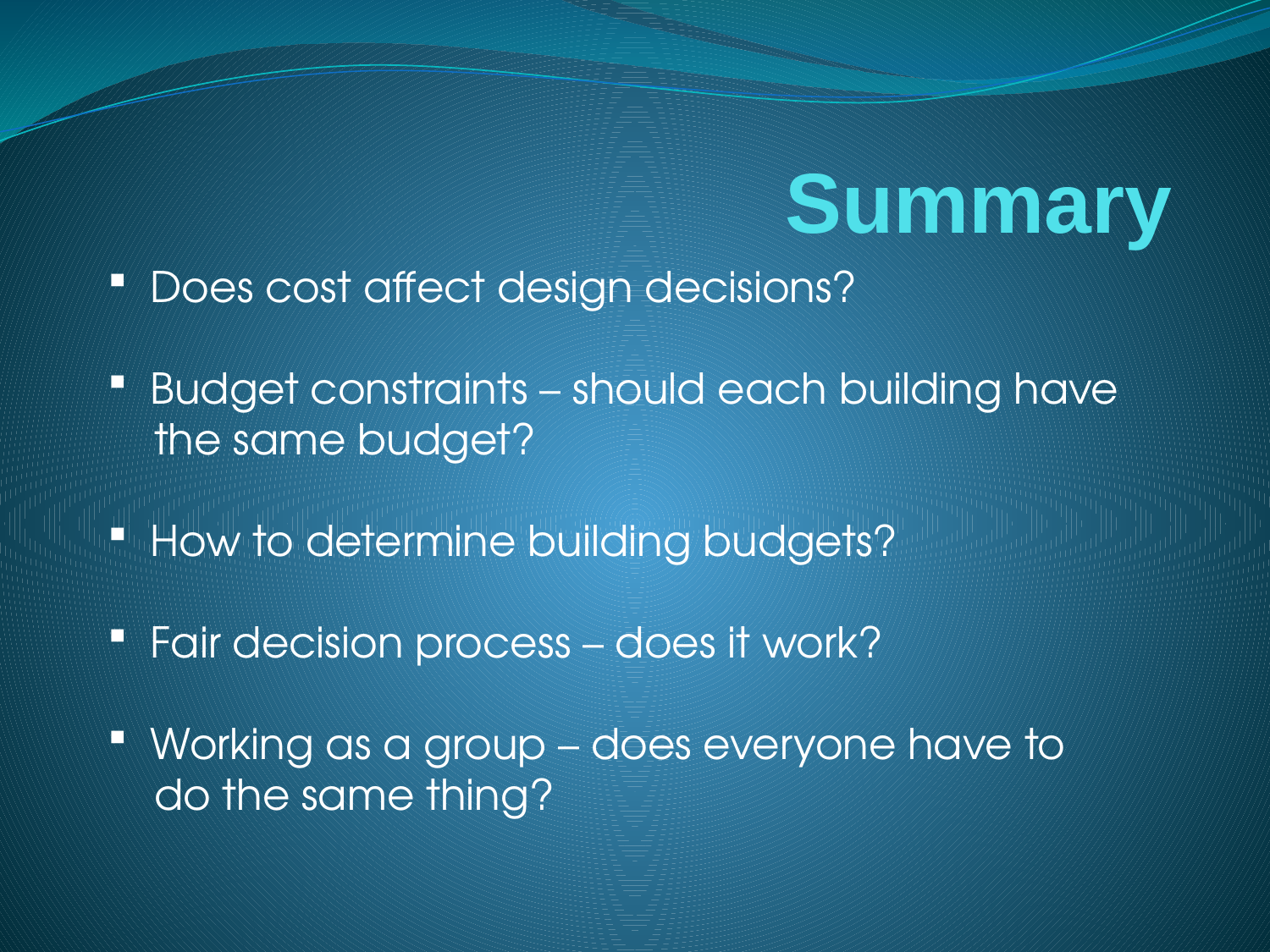

# Summary
  Does cost affect design decisions?

  Budget constraints – should each building have
    the same budget?

  How to determine building budgets?

  Fair decision process – does it work?

  Working as a group – does everyone have to
    do the same thing?